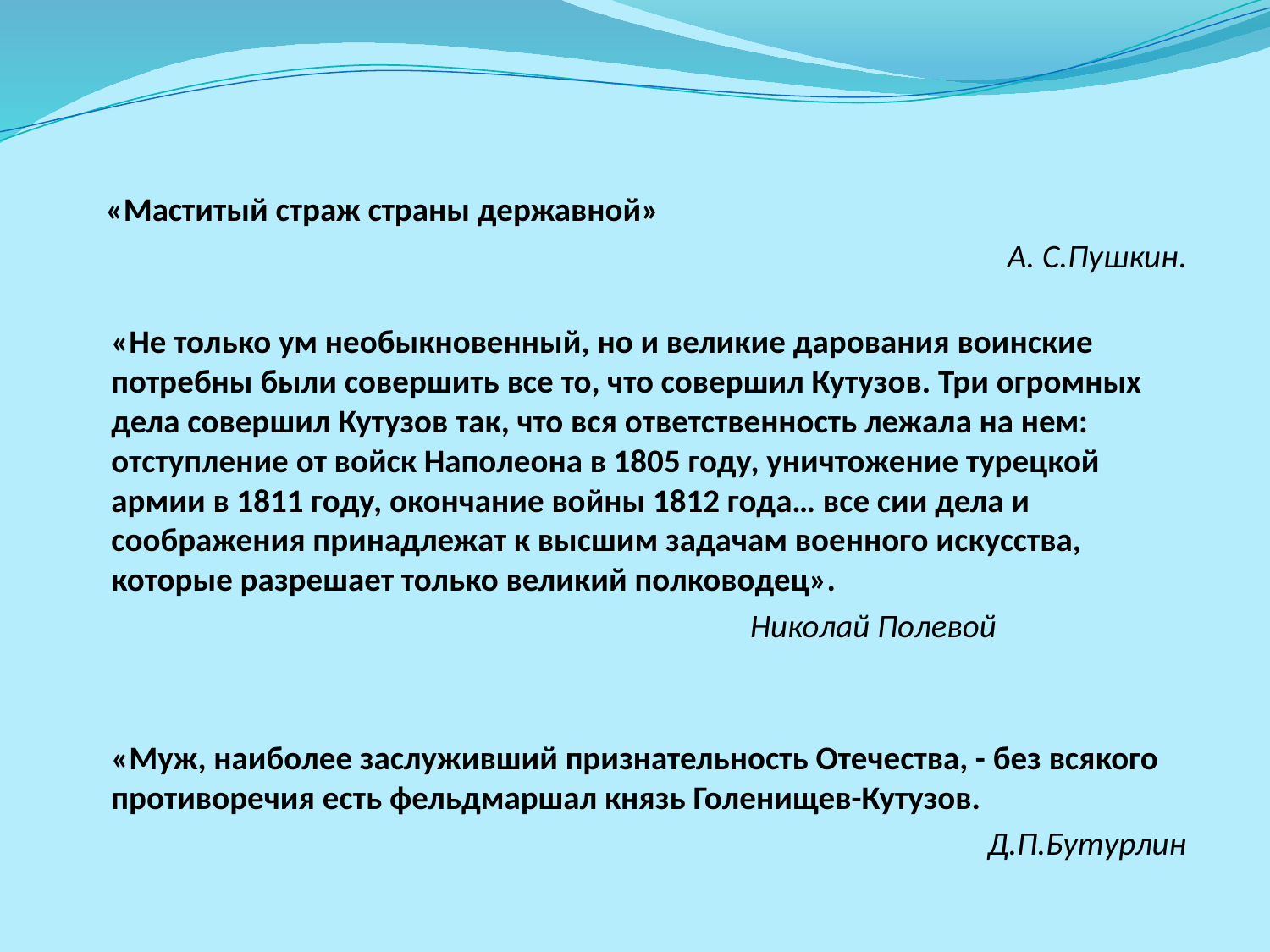

«Маститый страж страны державной»
А. С.Пушкин.
«Не только ум необыкновенный, но и великие дарования воинские потребны были совершить все то, что совершил Кутузов. Три огромных дела совершил Кутузов так, что вся ответственность лежала на нем: отступление от войск Наполеона в 1805 году, уничтожение турецкой армии в 1811 году, окончание войны 1812 года… все сии дела и соображения принадлежат к высшим задачам военного искусства, которые разрешает только великий полководец».
                                                                                           Николай Полевой

«Муж, наиболее заслуживший признательность Отечества, - без всякого противоречия есть фельдмаршал князь Голенищев-Кутузов.
                                                                                                     Д.П.Бутурлин